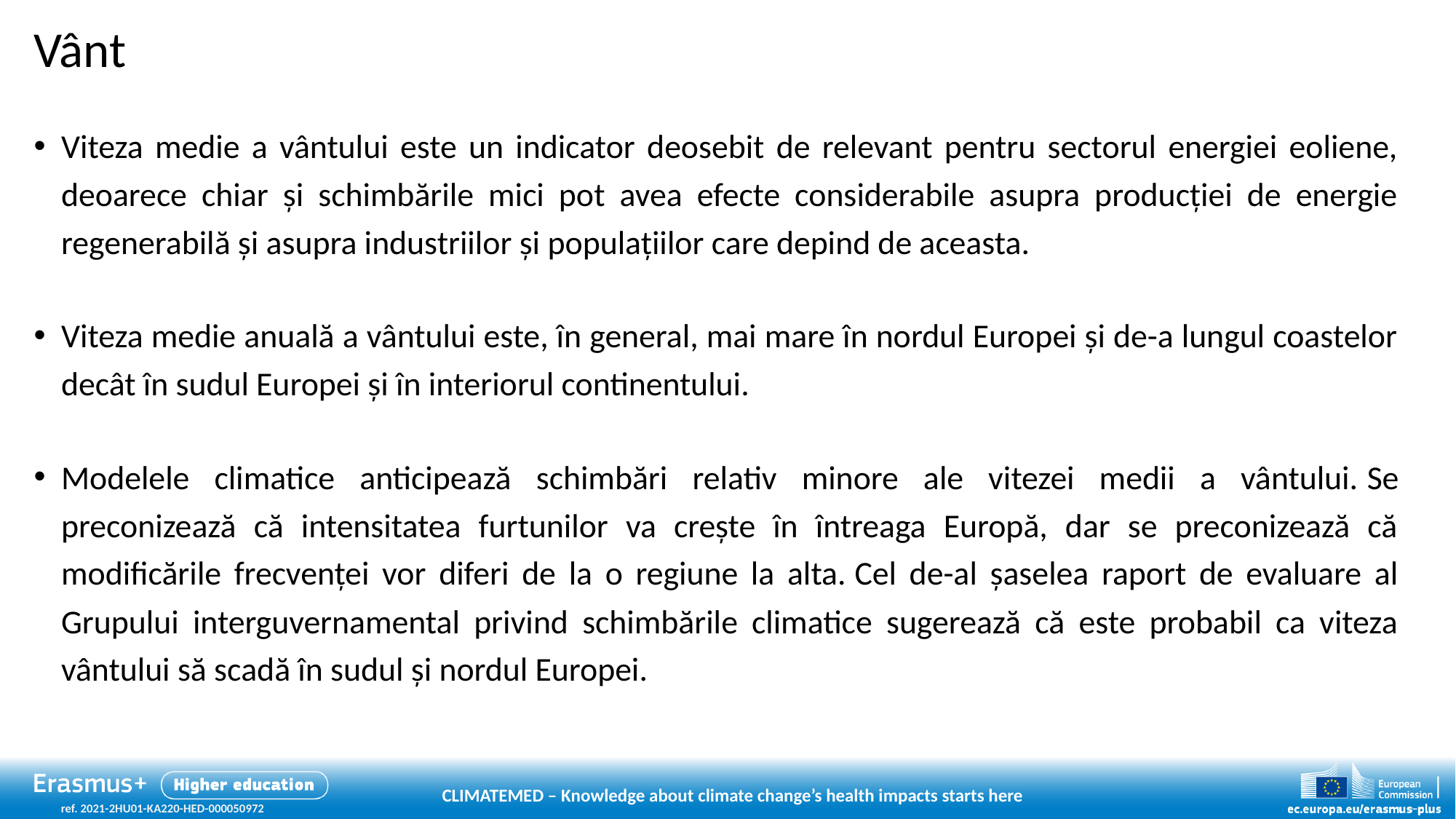

# Vânt
Viteza medie a vântului este un indicator deosebit de relevant pentru sectorul energiei eoliene, deoarece chiar și schimbările mici pot avea efecte considerabile asupra producției de energie regenerabilă și asupra industriilor și populațiilor care depind de aceasta.
Viteza medie anuală a vântului este, în general, mai mare în nordul Europei și de-a lungul coastelor decât în sudul Europei și în interiorul continentului.
Modelele climatice anticipează schimbări relativ minore ale vitezei medii a vântului. Se preconizează că intensitatea furtunilor va crește în întreaga Europă, dar se preconizează că modificările frecvenței vor diferi de la o regiune la alta. Cel de-al șaselea raport de evaluare al Grupului interguvernamental privind schimbările climatice sugerează că este probabil ca viteza vântului să scadă în sudul și nordul Europei.